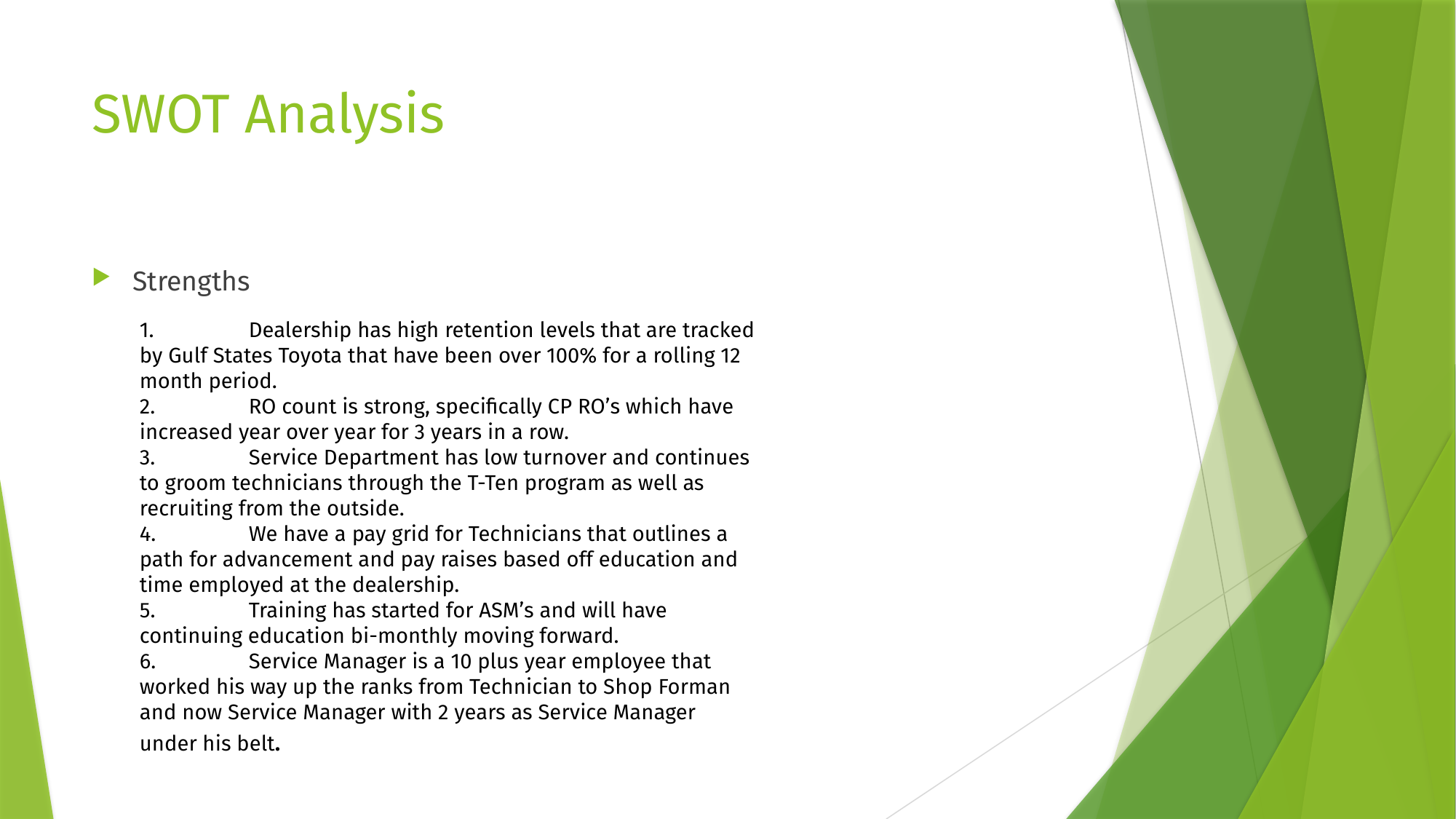

# SWOT Analysis
Strengths
1.	Dealership has high retention levels that are tracked by Gulf States Toyota that have been over 100% for a rolling 12 month period.
2.	RO count is strong, specifically CP RO’s which have increased year over year for 3 years in a row.
3.	Service Department has low turnover and continues to groom technicians through the T-Ten program as well as recruiting from the outside.
4.	We have a pay grid for Technicians that outlines a path for advancement and pay raises based off education and time employed at the dealership.
5.	Training has started for ASM’s and will have continuing education bi-monthly moving forward.
6.	Service Manager is a 10 plus year employee that worked his way up the ranks from Technician to Shop Forman and now Service Manager with 2 years as Service Manager under his belt.